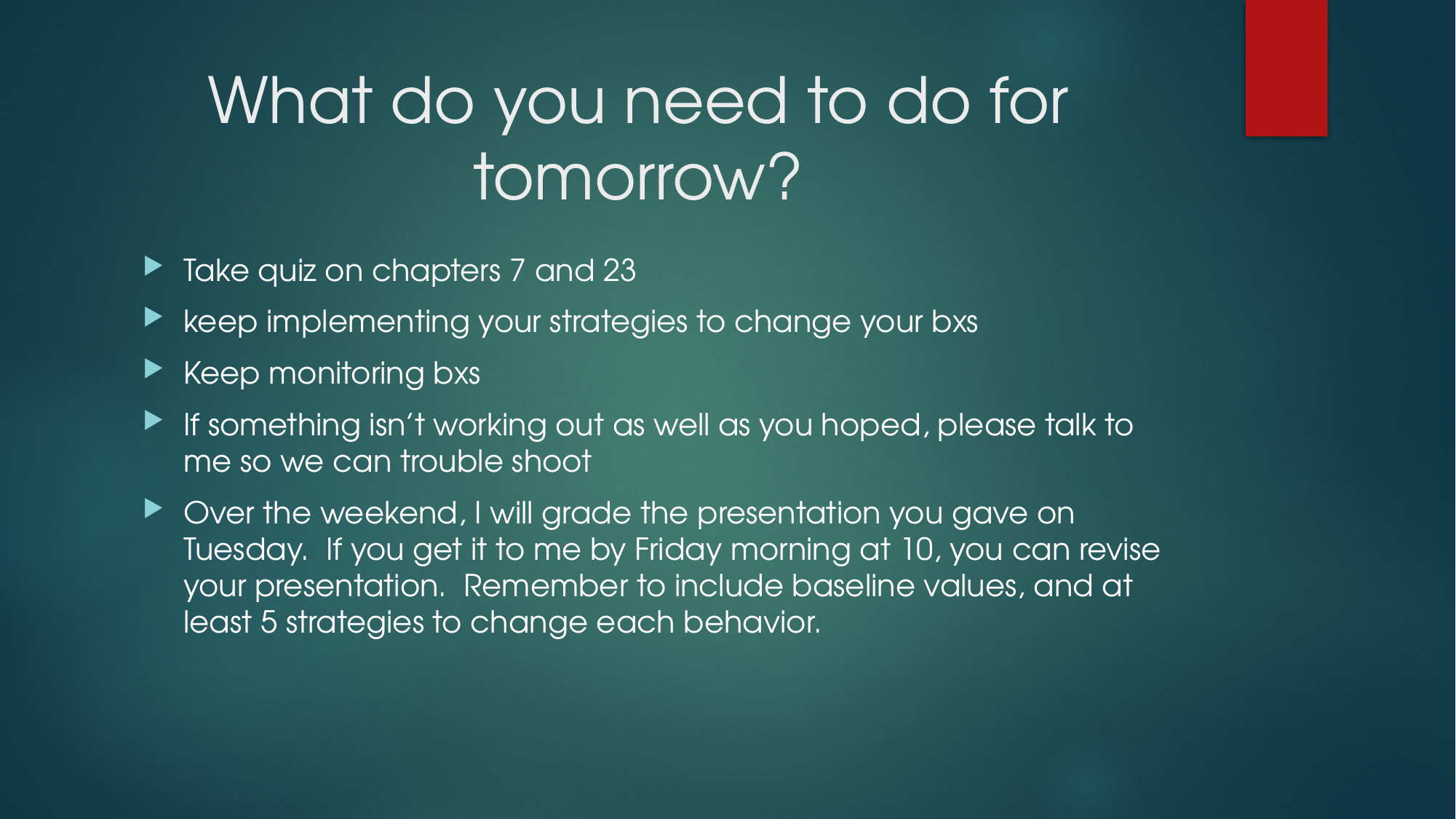

# What do you need to do for tomorrow?
Take quiz on chapters 7 and 23
keep implementing your strategies to change your bxs
Keep monitoring bxs
If something isn’t working out as well as you hoped, please talk to me so we can trouble shoot
Over the weekend, I will grade the presentation you gave on Tuesday.  If you get it to me by Friday morning at 10, you can revise your presentation.  Remember to include baseline values, and at least 5 strategies to change each behavior.